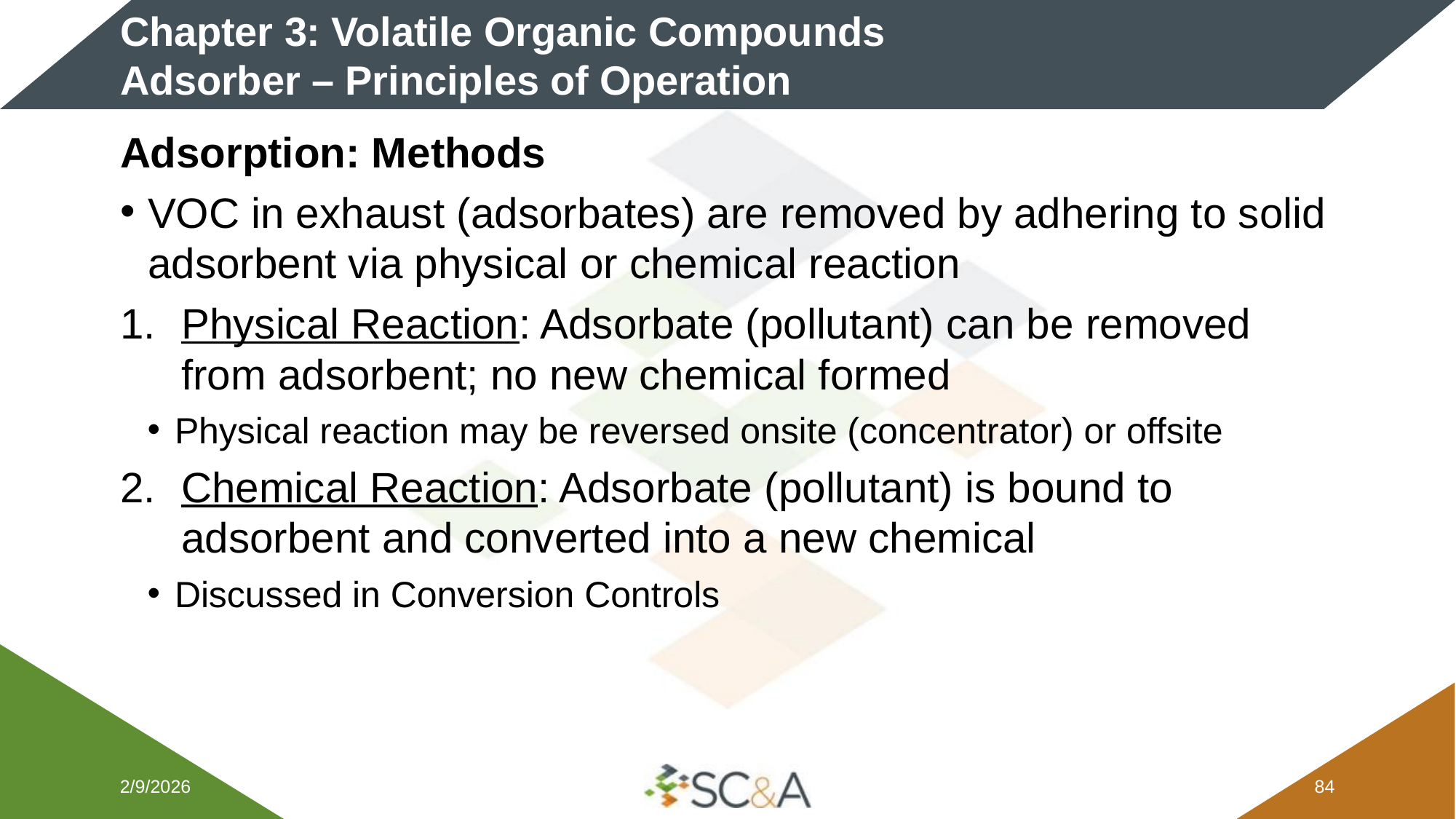

# Chapter 3: Volatile Organic Compounds Adsorber – Principles of Operation
Adsorption: Methods
VOC in exhaust (adsorbates) are removed by adhering to solid adsorbent via physical or chemical reaction
Physical Reaction: Adsorbate (pollutant) can be removed from adsorbent; no new chemical formed
Physical reaction may be reversed onsite (concentrator) or offsite
Chemical Reaction: Adsorbate (pollutant) is bound to adsorbent and converted into a new chemical
Discussed in Conversion Controls
2/9/2026
84